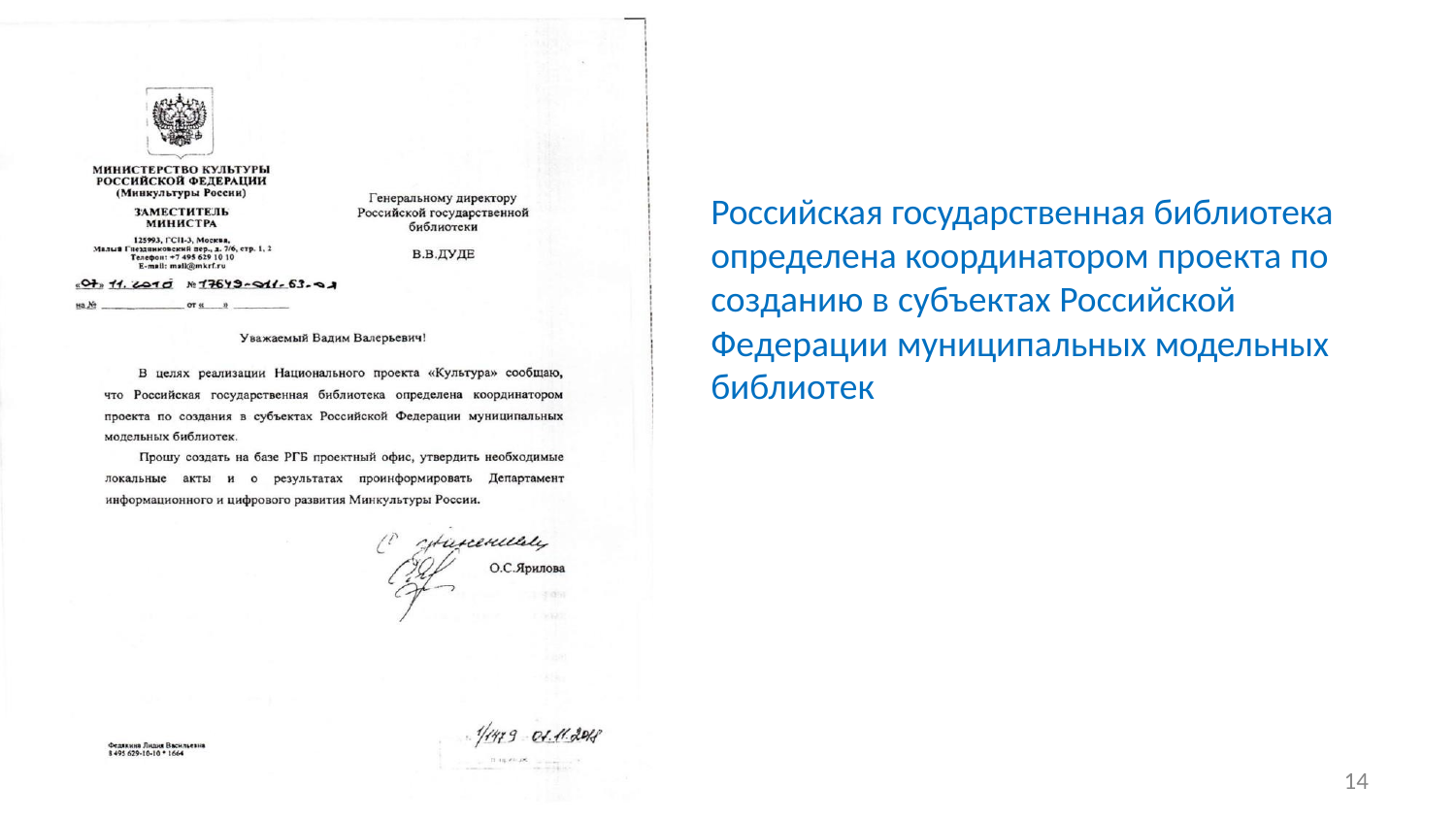

# Российская государственная библиотека  определена координатором проекта по  созданию в субъектах Российской
Федерации муниципальных модельных  библиотек
14